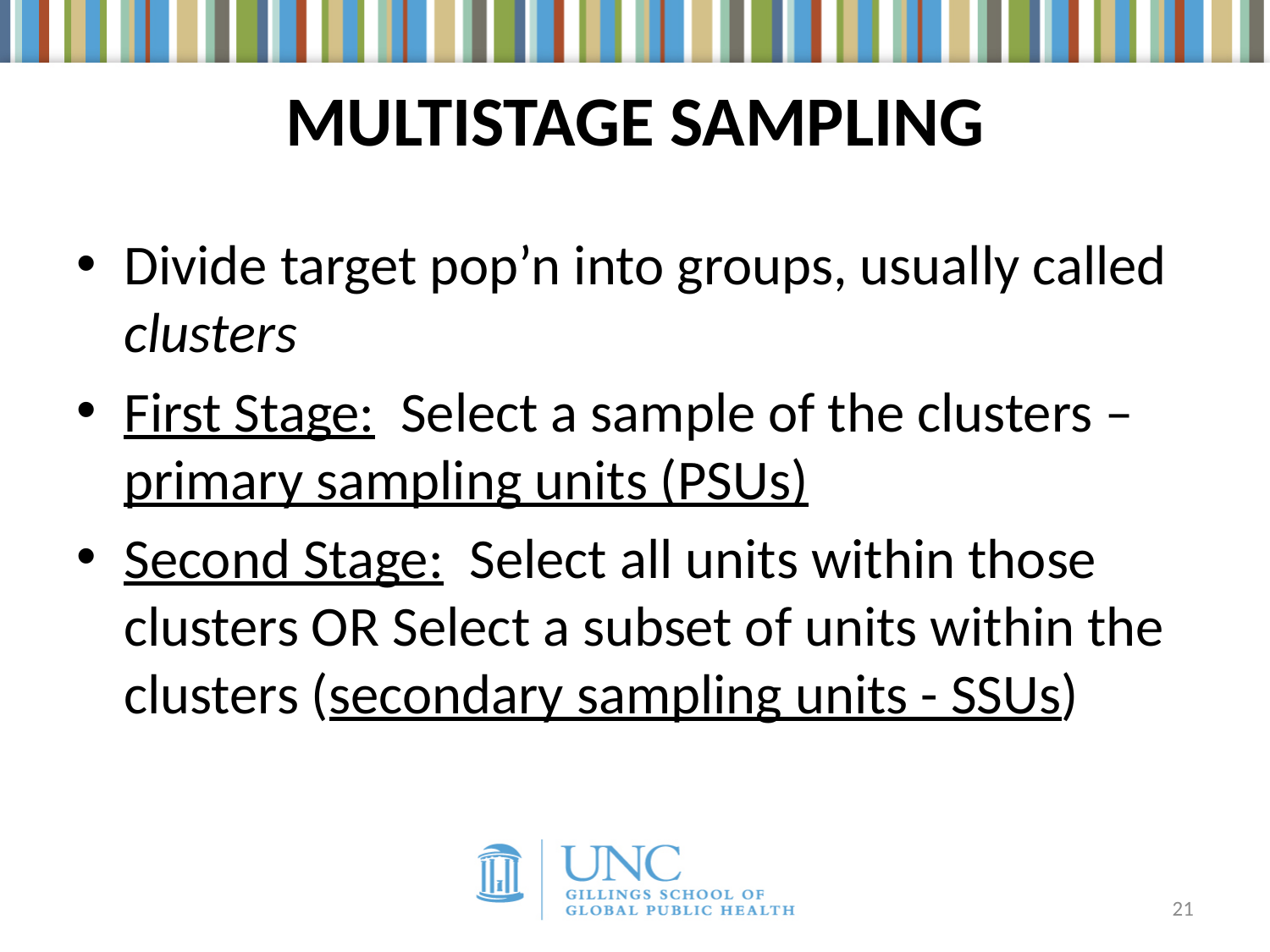

# MULTISTAGE SAMPLING
Divide target pop’n into groups, usually called clusters
First Stage:  Select a sample of the clusters –primary sampling units (PSUs)
Second Stage:  Select all units within those clusters OR Select a subset of units within the clusters (secondary sampling units - SSUs)
21